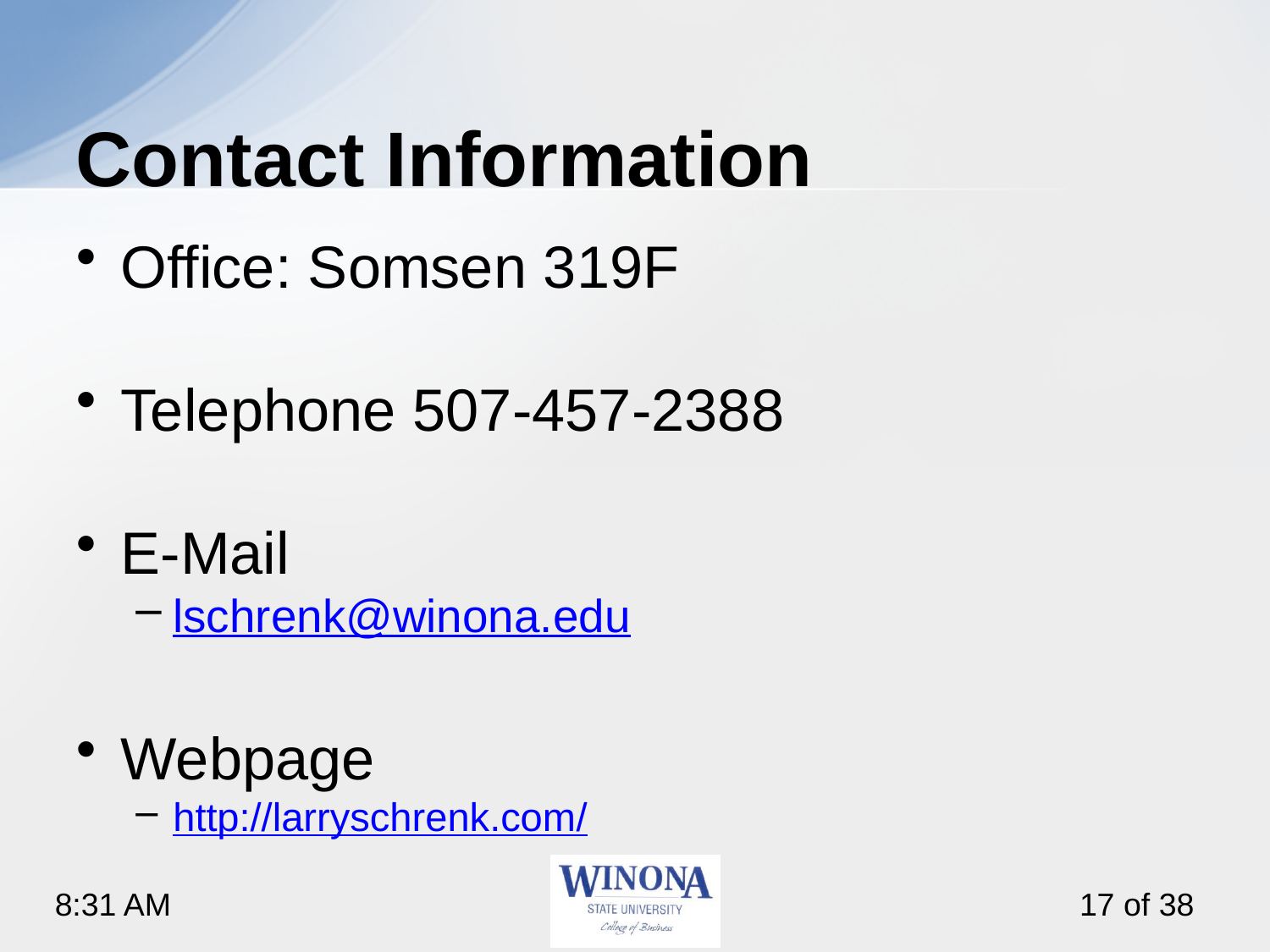

# Contact Information
Office: Somsen 319F

Telephone 507-457-2388

E-Mail
lschrenk@winona.edu

Webpage
http://larryschrenk.com/